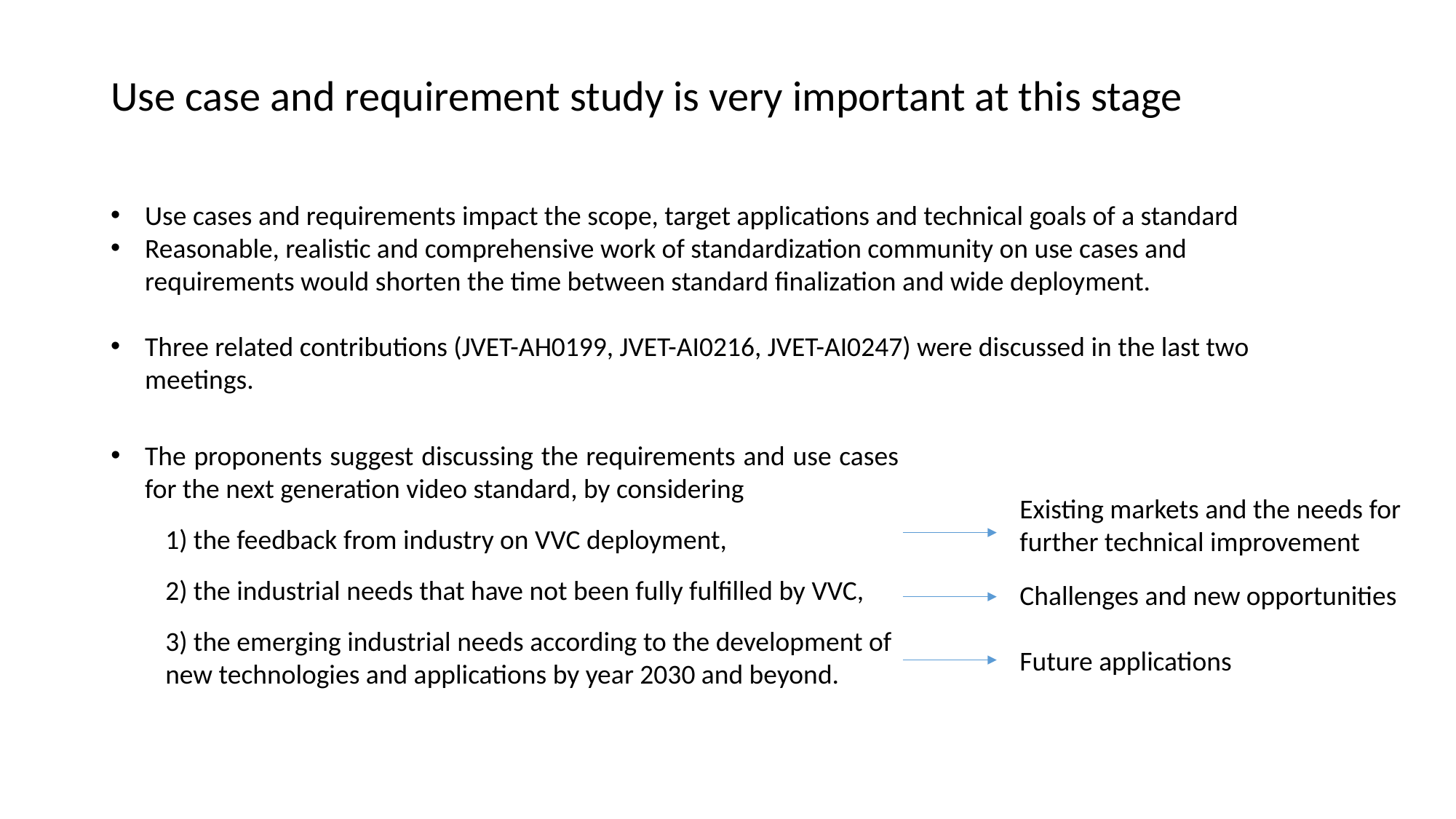

# Use case and requirement study is very important at this stage
Use cases and requirements impact the scope, target applications and technical goals of a standard
Reasonable, realistic and comprehensive work of standardization community on use cases and requirements would shorten the time between standard finalization and wide deployment.

Three related contributions (JVET-AH0199, JVET-AI0216, JVET-AI0247) were discussed in the last two meetings.

The proponents suggest discussing the requirements and use cases for the next generation video standard, by considering
1) the feedback from industry on VVC deployment,
2) the industrial needs that have not been fully fulfilled by VVC,
3) the emerging industrial needs according to the development of new technologies and applications by year 2030 and beyond.
Existing markets and the needs for further technical improvement
Challenges and new opportunities
Future applications